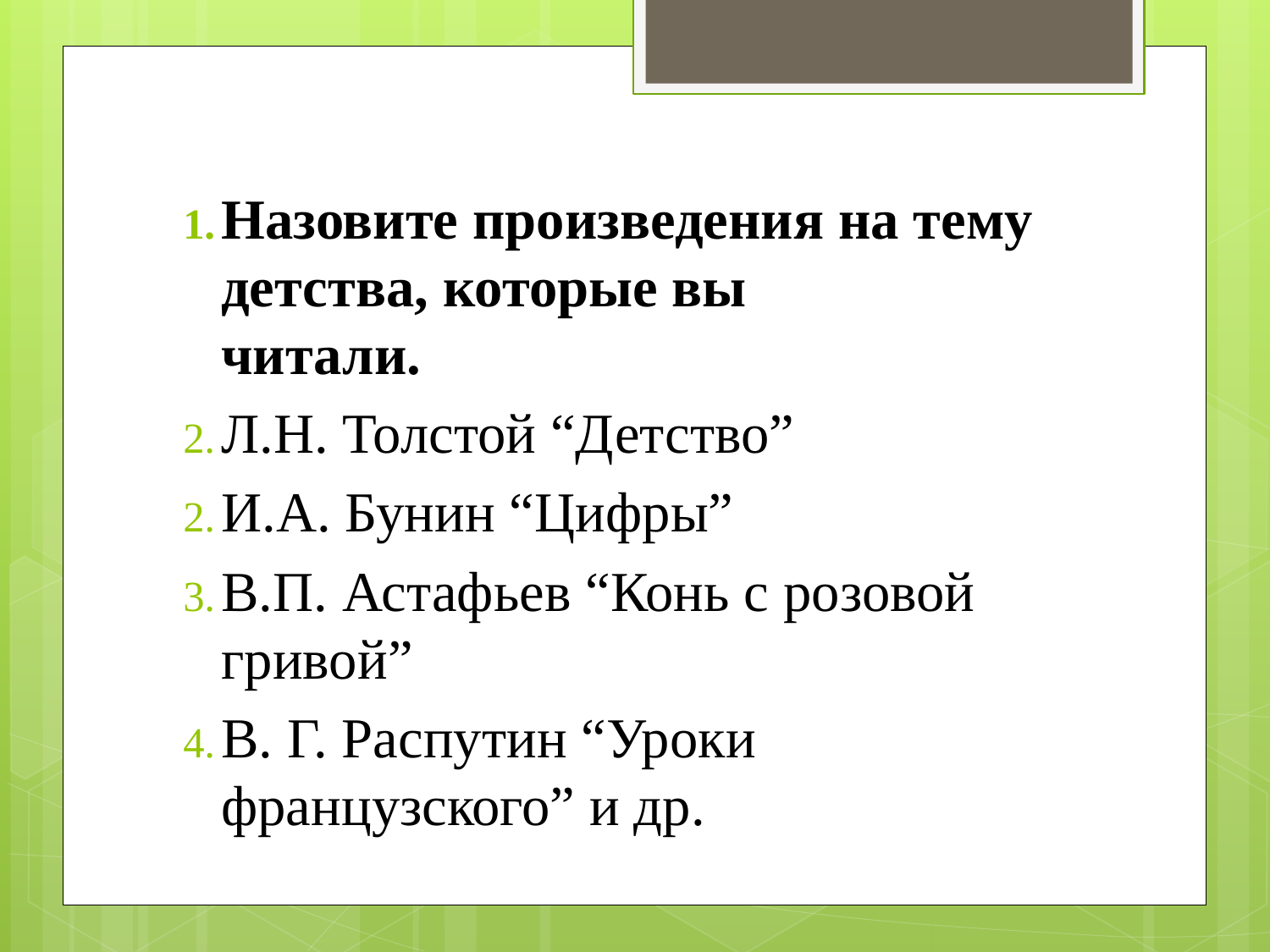

#
Назовите произведения на тему детства, которые вы читали.
Л.Н. Толстой “Детство”
И.А. Бунин “Цифры”
В.П. Астафьев “Конь с розовой гривой”
В. Г. Распутин “Уроки французского” и др.